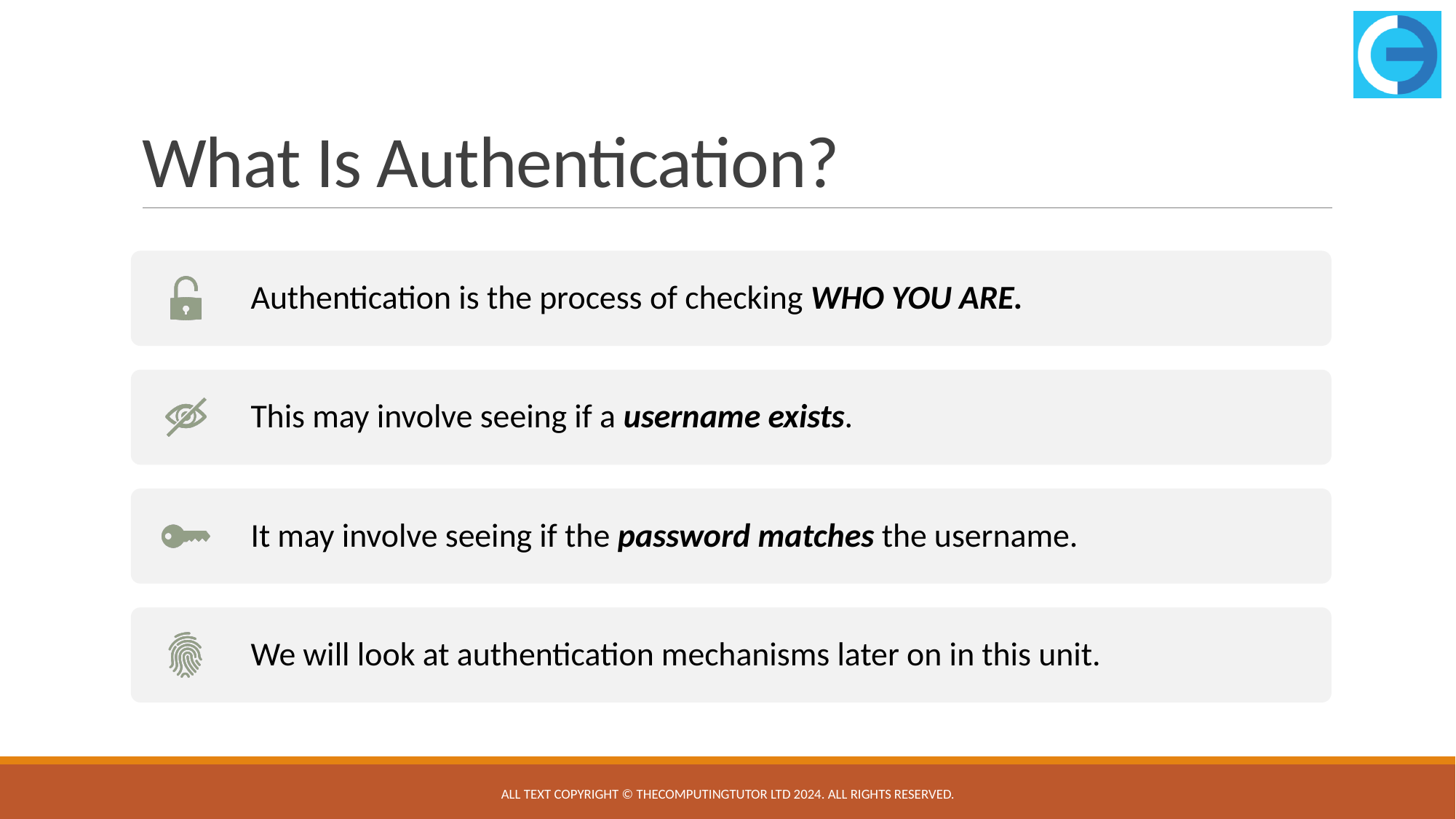

# What Is Authentication?
Authentication is the process of checking WHO YOU ARE.
This may involve seeing if a username exists.
It may involve seeing if the password matches the username.
We will look at authentication mechanisms later on in this unit.
All text copyright © TheComputingTutor Ltd 2024. All rights Reserved.